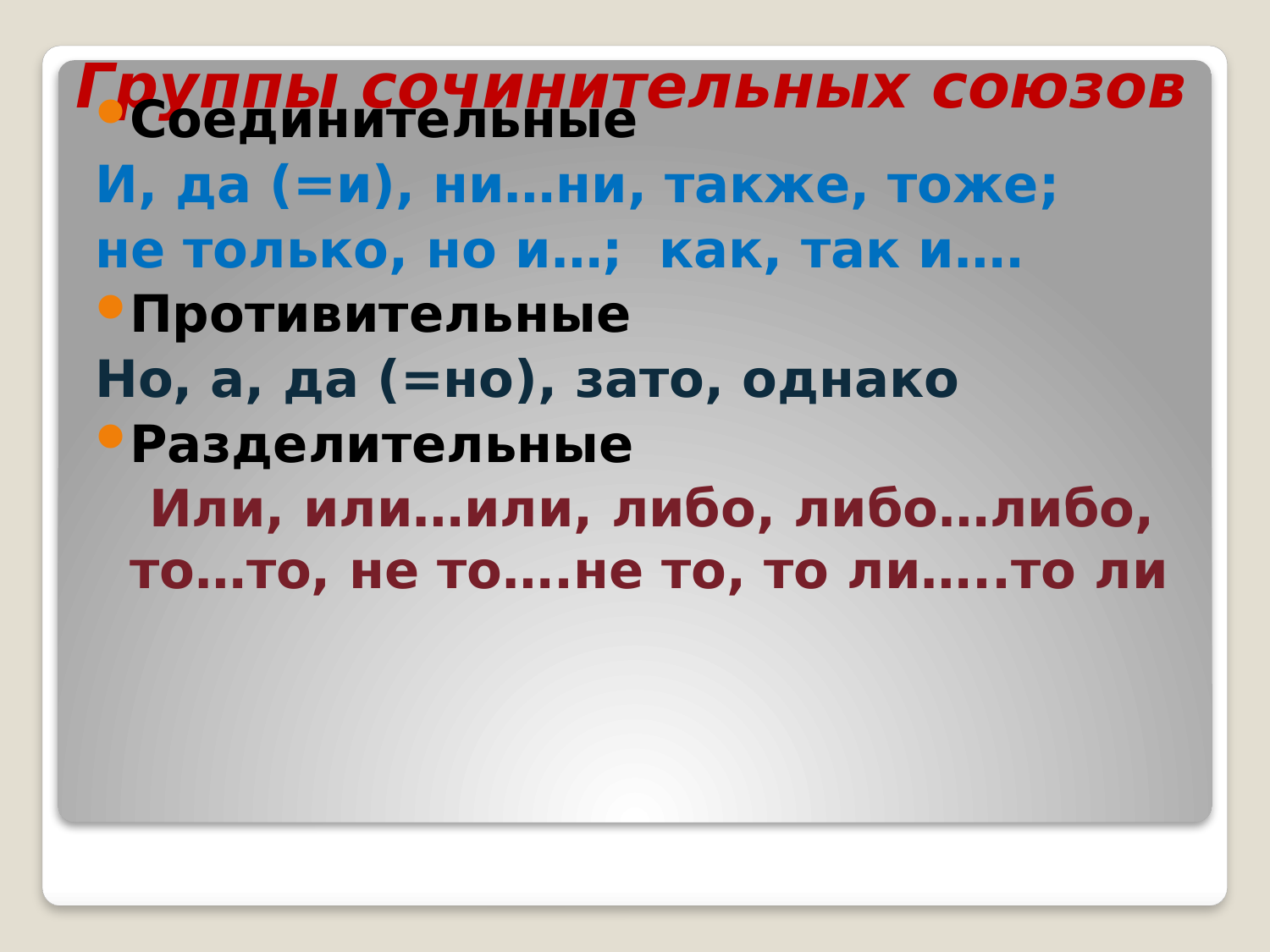

# Группы сочинительных союзов
Соединительные
И, да (=и), ни…ни, также, тоже;
не только, но и…;  как, так и….
Противительные
Но, а, да (=но), зато, однако
Разделительные
   Или, или…или, либо, либо…либо, то…то, не то….не то, то ли…..то ли